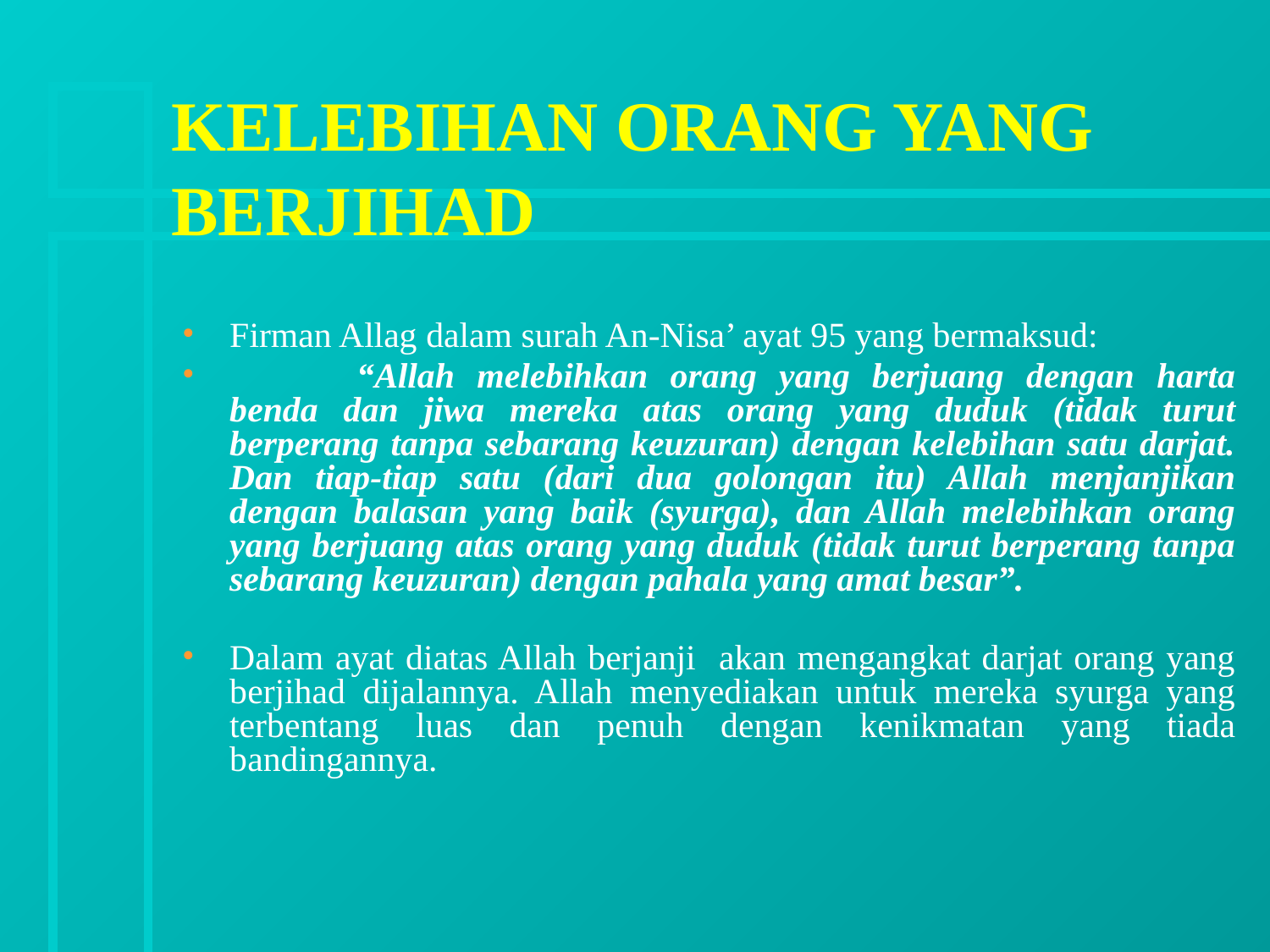

# KELEBIHAN ORANG YANG BERJIHAD
Firman Allag dalam surah An-Nisa’ ayat 95 yang bermaksud:
	“Allah melebihkan orang yang berjuang dengan harta benda dan jiwa mereka atas orang yang duduk (tidak turut berperang tanpa sebarang keuzuran) dengan kelebihan satu darjat. Dan tiap-tiap satu (dari dua golongan itu) Allah menjanjikan dengan balasan yang baik (syurga), dan Allah melebihkan orang yang berjuang atas orang yang duduk (tidak turut berperang tanpa sebarang keuzuran) dengan pahala yang amat besar”.

Dalam ayat diatas Allah berjanji  akan mengangkat darjat orang yang berjihad dijalannya. Allah menyediakan untuk mereka syurga yang terbentang luas dan penuh dengan kenikmatan yang tiada bandingannya.